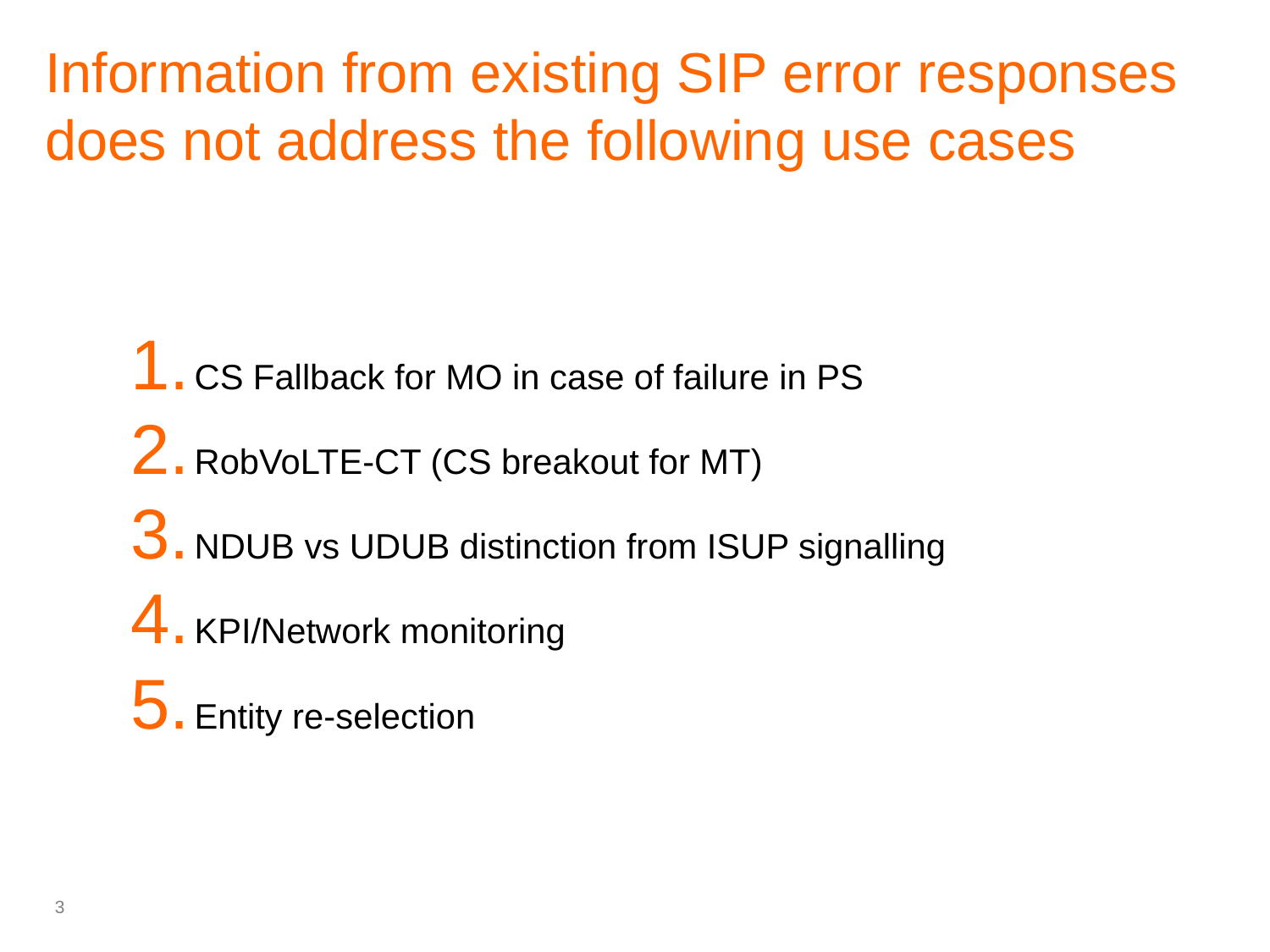

# Information from existing SIP error responses does not address the following use cases

CS Fallback for MO in case of failure in PS

RobVoLTE-CT (CS breakout for MT)

NDUB vs UDUB distinction from ISUP signalling

KPI/Network monitoring

Entity re-selection